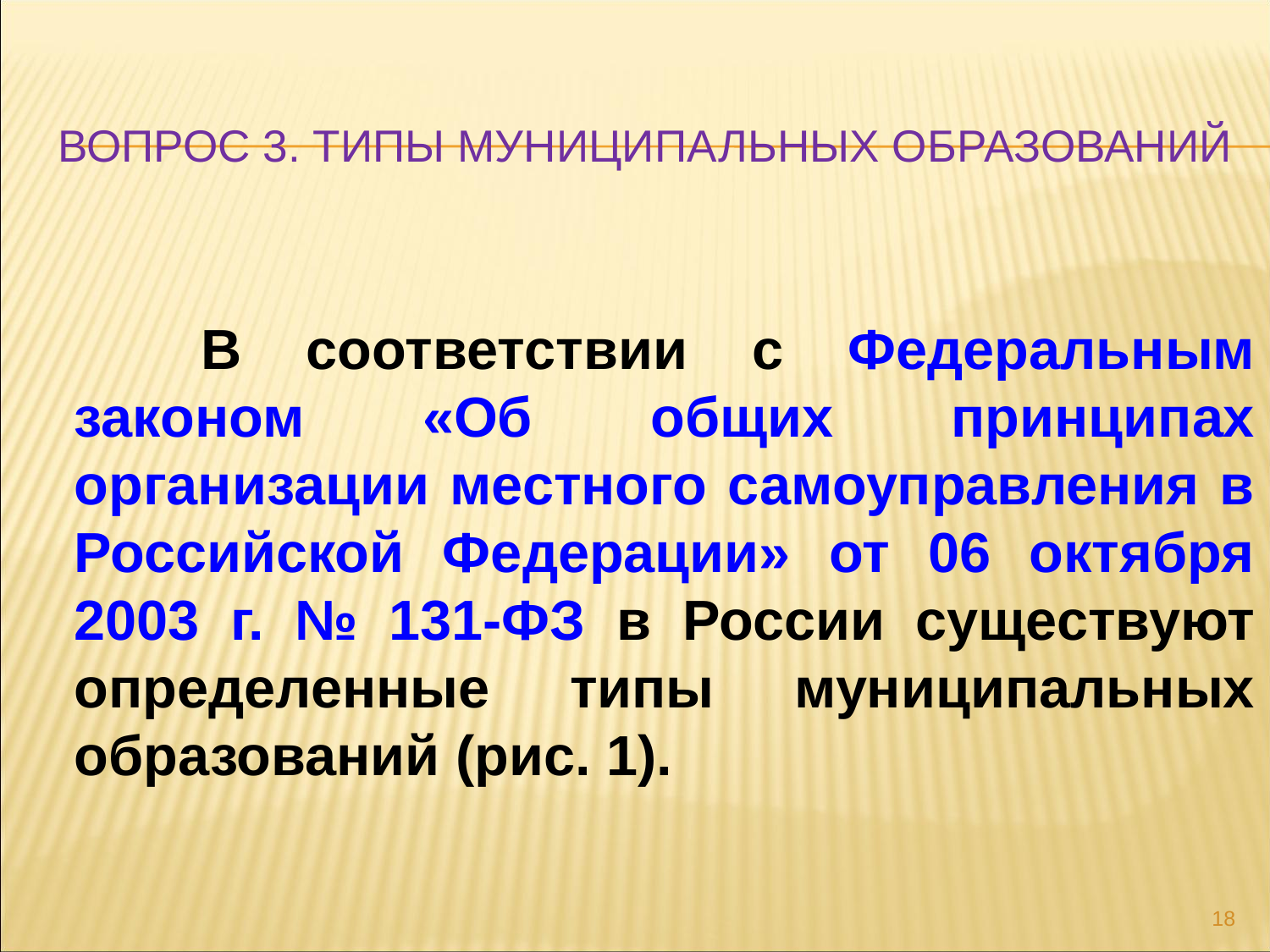

# Вопрос 3. типы муниципальных образований
	В соответствии с Федеральным законом «Об общих принципах организации местного самоуправления в Российской Федерации» от 06 октября 2003 г. № 131-ФЗ в России существуют определенные типы муниципальных образований (рис. 1).
18